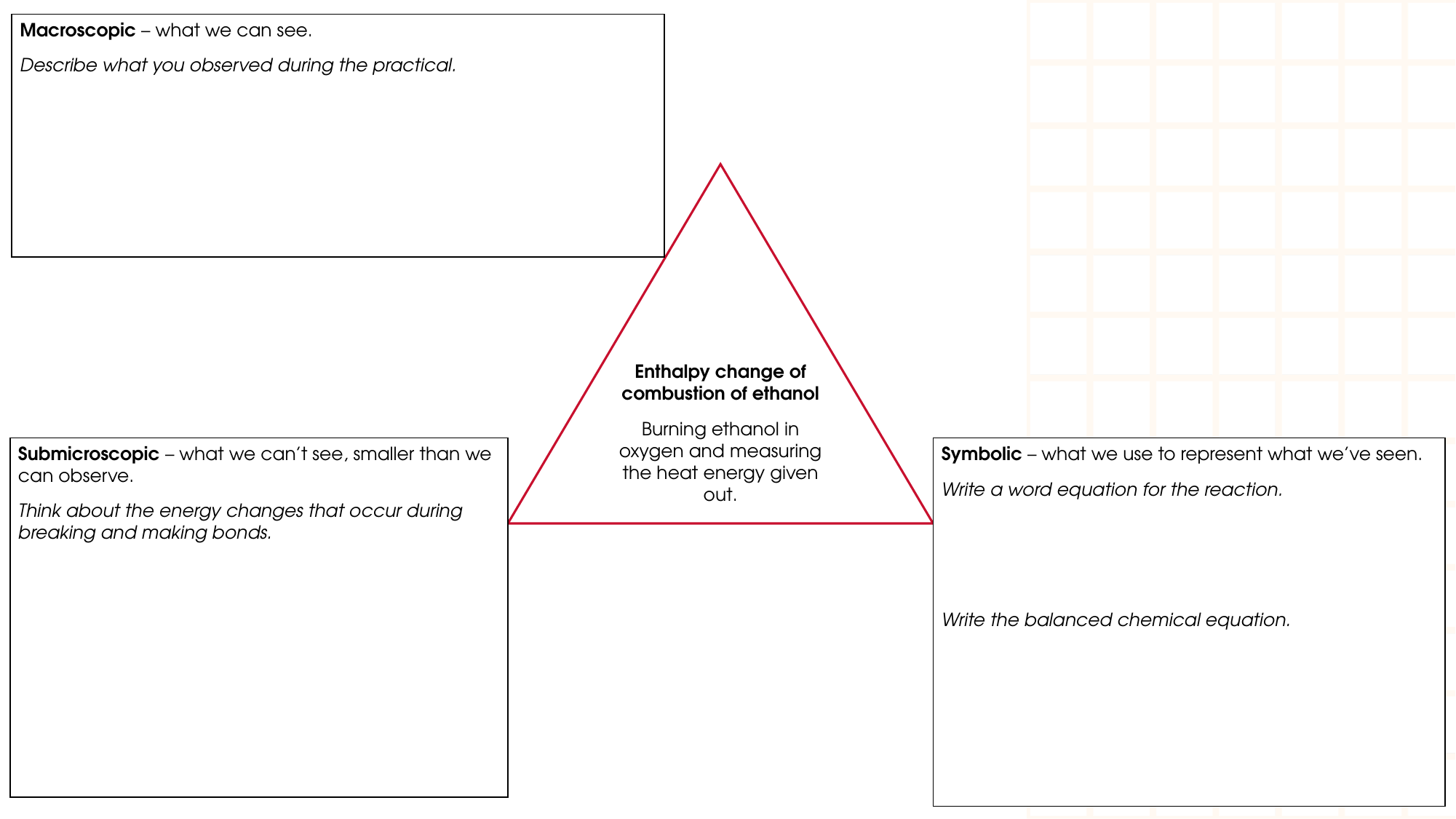

Johnstone’s triangle learner version
Macroscopic – what we can see.
Describe what you observed during the practical.

Enthalpy change of combustion of ethanol
Burning ethanol in oxygen and measuring the heat energy given out.
Submicroscopic – what we can’t see, smaller than we can observe.
Think about the energy changes that occur during breaking and making bonds.

Symbolic – what we use to represent what we’ve seen.
Write a word equation for the reaction.

Write the balanced chemical equation.